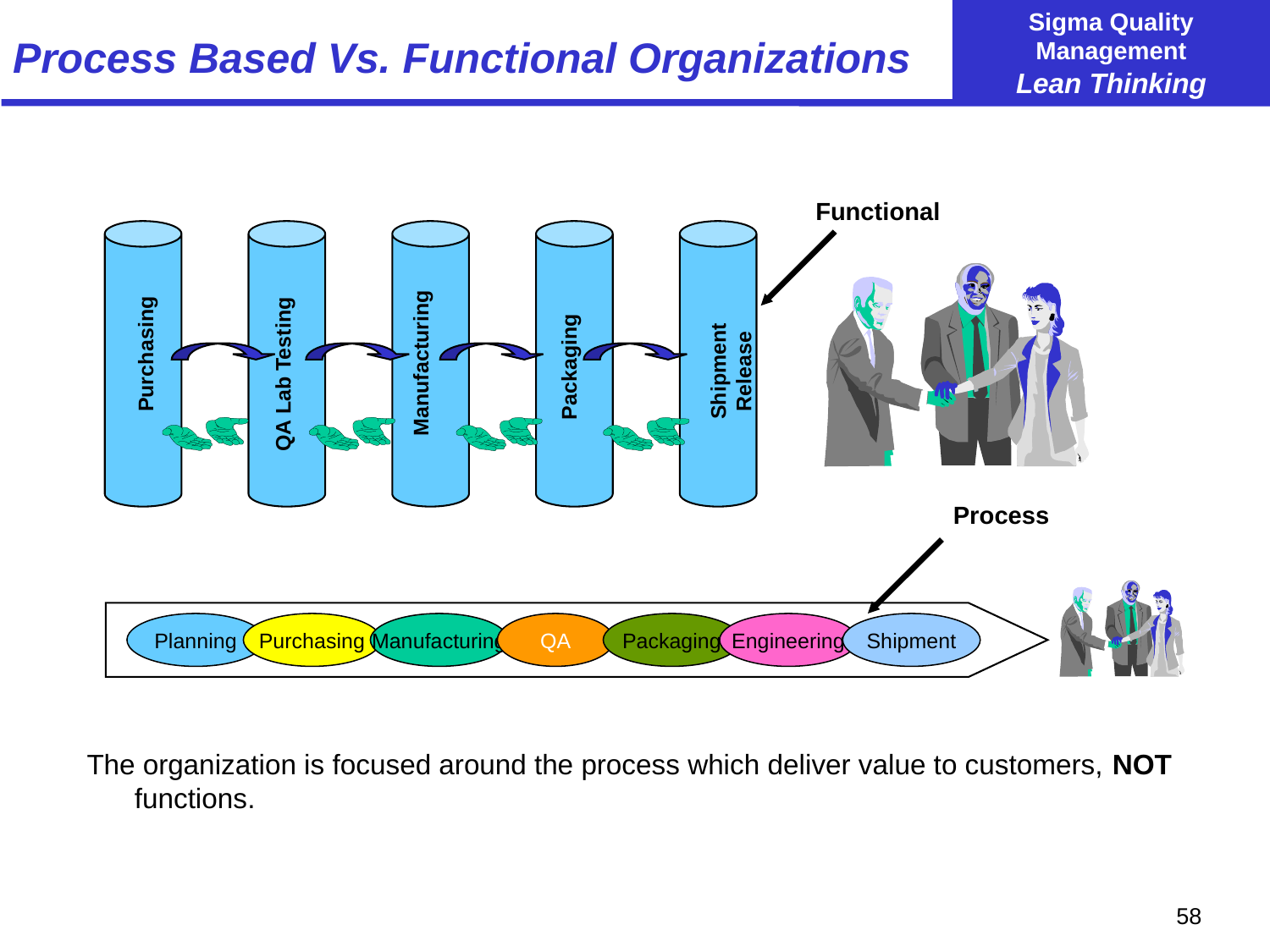

# Process Based Vs. Functional Organizations
Functional

Purchasing
Manufacturing
Packaging

Shipment Release

QA Lab Testing

Process

Planning
Purchasing
Manufacturing
QA
Packaging
Engineering
Shipment
The organization is focused around the process which deliver value to customers, NOT functions.